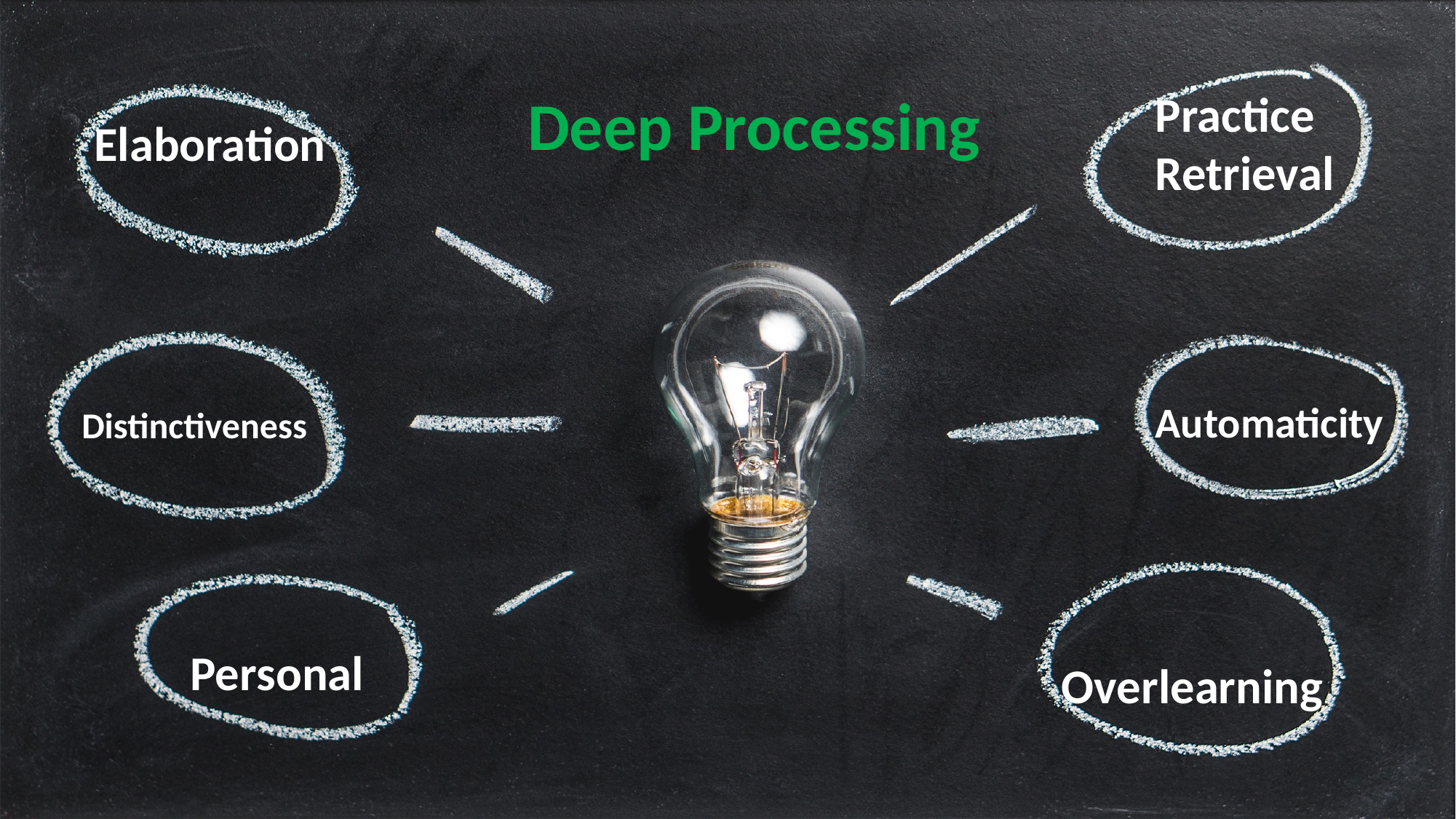

Deep Processing
Practice
Retrieval
Elaboration
Automaticity
Distinctiveness
Personal
Overlearning